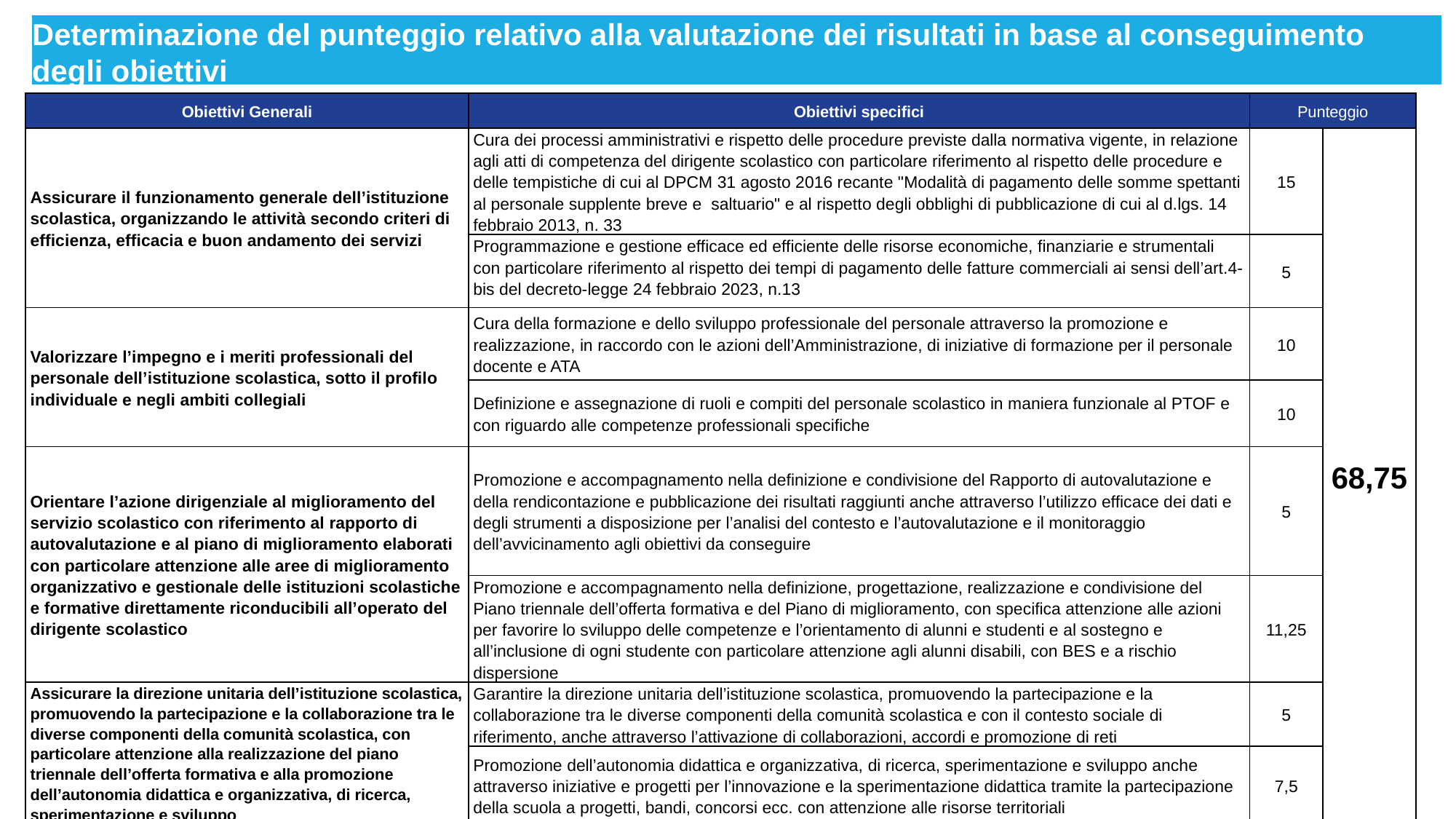

Determinazione del punteggio relativo alla valutazione dei risultati in base al conseguimento degli obiettivi
| Obiettivi Generali | Obiettivi specifici | Punteggio |  |
| --- | --- | --- | --- |
| Assicurare il funzionamento generale dell’istituzione scolastica, organizzando le attività secondo criteri di efficienza, efficacia e buon andamento dei servizi | Cura dei processi amministrativi e rispetto delle procedure previste dalla normativa vigente, in relazione agli atti di competenza del dirigente scolastico con particolare riferimento al rispetto delle procedure e delle tempistiche di cui al DPCM 31 agosto 2016 recante "Modalità di pagamento delle somme spettanti al personale supplente breve e saltuario" e al rispetto degli obblighi di pubblicazione di cui al d.lgs. 14 febbraio 2013, n. 33 | 15 | 68,75 |
|  | Programmazione e gestione efficace ed efficiente delle risorse economiche, finanziarie e strumentali con particolare riferimento al rispetto dei tempi di pagamento delle fatture commerciali ai sensi dell’art.4-bis del decreto-legge 24 febbraio 2023, n.13 | 5 |  |
| Valorizzare l’impegno e i meriti professionali del personale dell’istituzione scolastica, sotto il profilo individuale e negli ambiti collegiali | Cura della formazione e dello sviluppo professionale del personale attraverso la promozione e realizzazione, in raccordo con le azioni dell’Amministrazione, di iniziative di formazione per il personale docente e ATA | 10 |  |
|  | Definizione e assegnazione di ruoli e compiti del personale scolastico in maniera funzionale al PTOF e con riguardo alle competenze professionali specifiche | 10 |  |
| Orientare l’azione dirigenziale al miglioramento del servizio scolastico con riferimento al rapporto di autovalutazione e al piano di miglioramento elaborati con particolare attenzione alle aree di miglioramento organizzativo e gestionale delle istituzioni scolastiche e formative direttamente riconducibili all’operato del dirigente scolastico | Promozione e accompagnamento nella definizione e condivisione del Rapporto di autovalutazione e della rendicontazione e pubblicazione dei risultati raggiunti anche attraverso l’utilizzo efficace dei dati e degli strumenti a disposizione per l’analisi del contesto e l’autovalutazione e il monitoraggio dell’avvicinamento agli obiettivi da conseguire | 5 |  |
|  | Promozione e accompagnamento nella definizione, progettazione, realizzazione e condivisione del Piano triennale dell’offerta formativa e del Piano di miglioramento, con specifica attenzione alle azioni per favorire lo sviluppo delle competenze e l’orientamento di alunni e studenti e al sostegno e all’inclusione di ogni studente con particolare attenzione agli alunni disabili, con BES e a rischio dispersione | 11,25 |  |
| Assicurare la direzione unitaria dell’istituzione scolastica, promuovendo la partecipazione e la collaborazione tra le diverse componenti della comunità scolastica, con particolare attenzione alla realizzazione del piano triennale dell’offerta formativa e alla promozione dell’autonomia didattica e organizzativa, di ricerca, sperimentazione e sviluppo | Garantire la direzione unitaria dell’istituzione scolastica, promuovendo la partecipazione e la collaborazione tra le diverse componenti della comunità scolastica e con il contesto sociale di riferimento, anche attraverso l’attivazione di collaborazioni, accordi e promozione di reti | 5 |  |
|  | Promozione dell’autonomia didattica e organizzativa, di ricerca, sperimentazione e sviluppo anche attraverso iniziative e progetti per l’innovazione e la sperimentazione didattica tramite la partecipazione della scuola a progetti, bandi, concorsi ecc. con attenzione alle risorse territoriali | 7,5 |  |